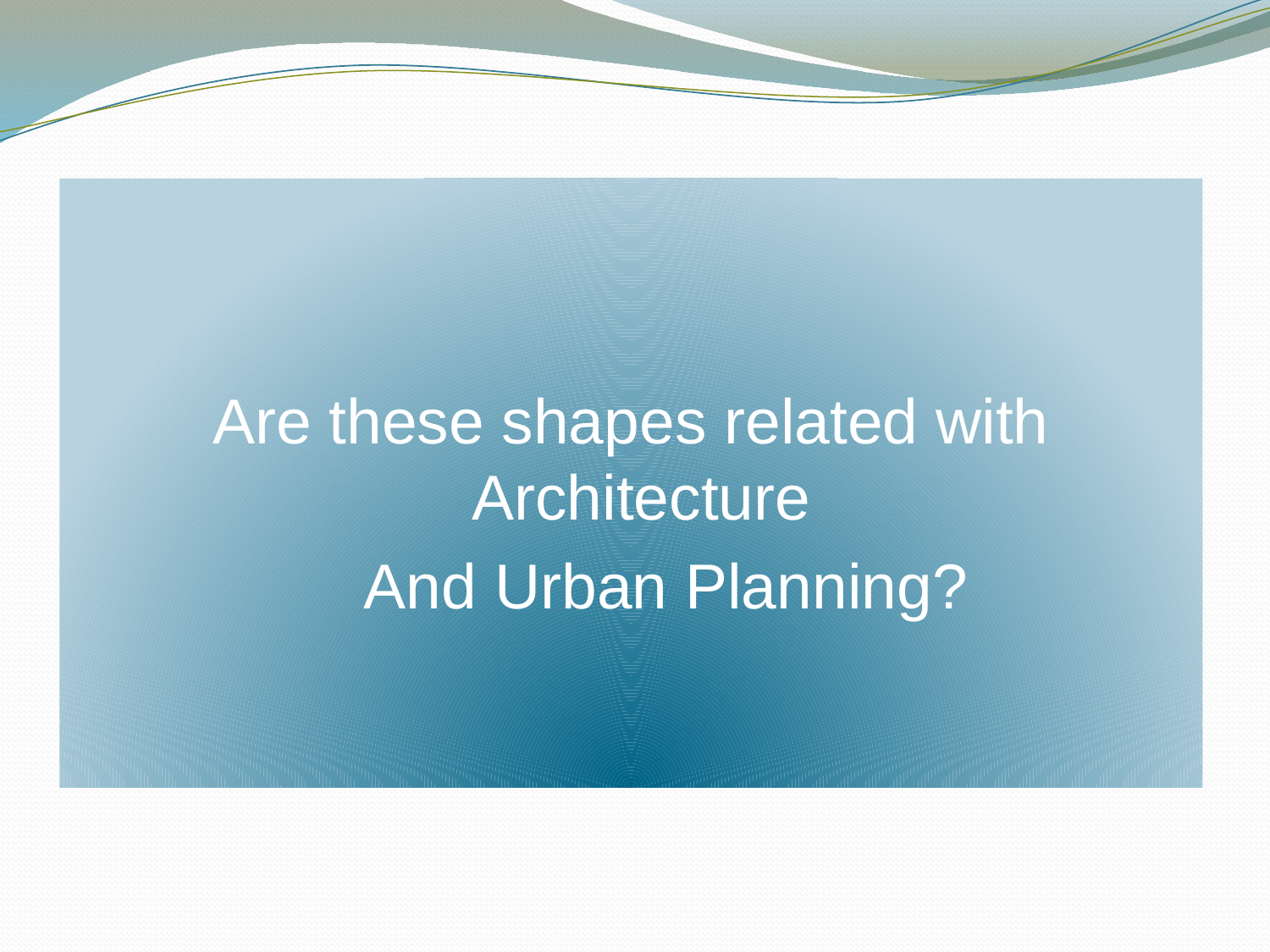

Are these shapes related with Architecture
    And Urban Planning?
#